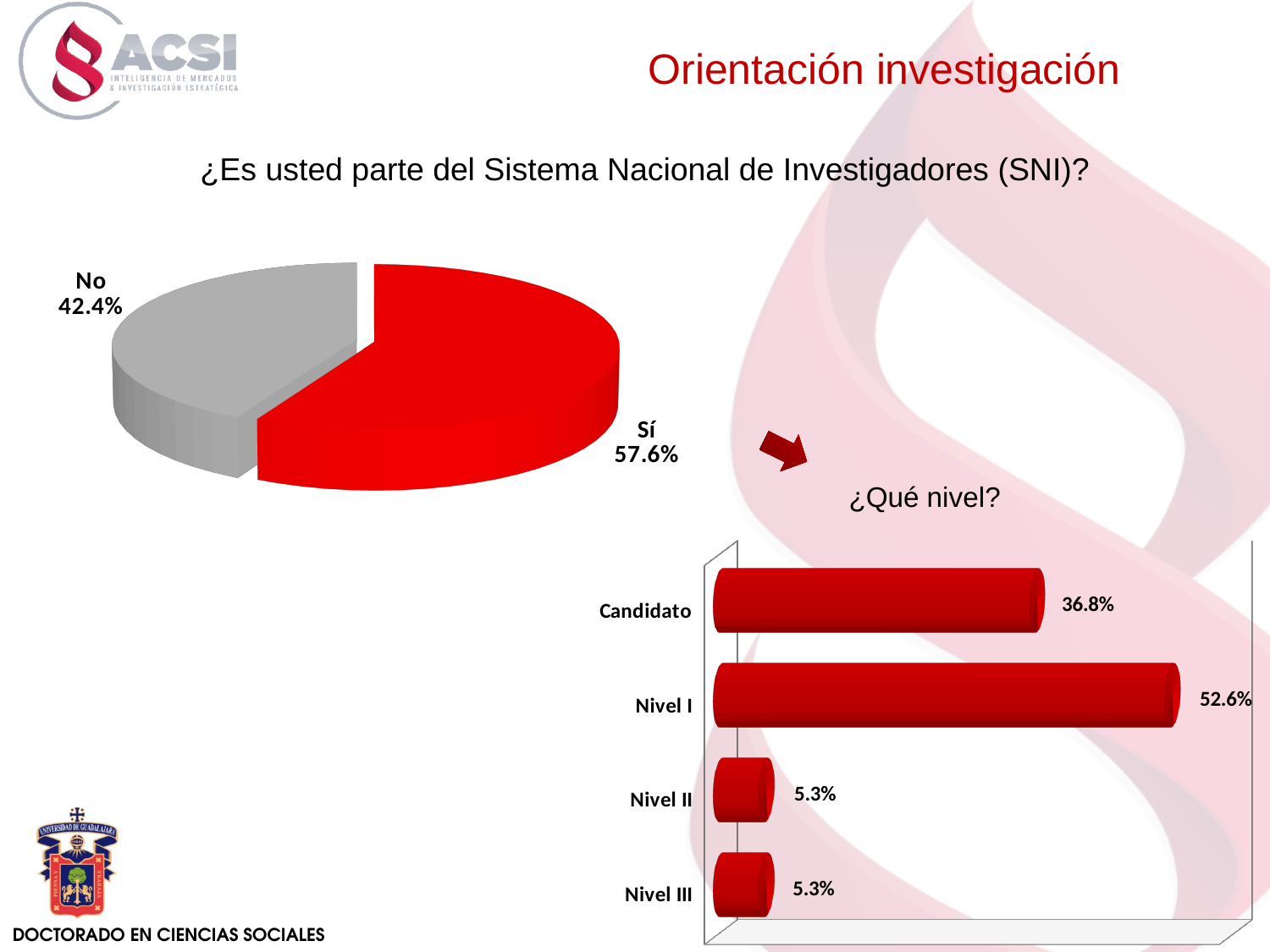

Orientación investigación

[unsupported chart]

¿Es usted parte del Sistema Nacional de Investigadores (SNI)?

[unsupported chart]

¿Qué nivel?